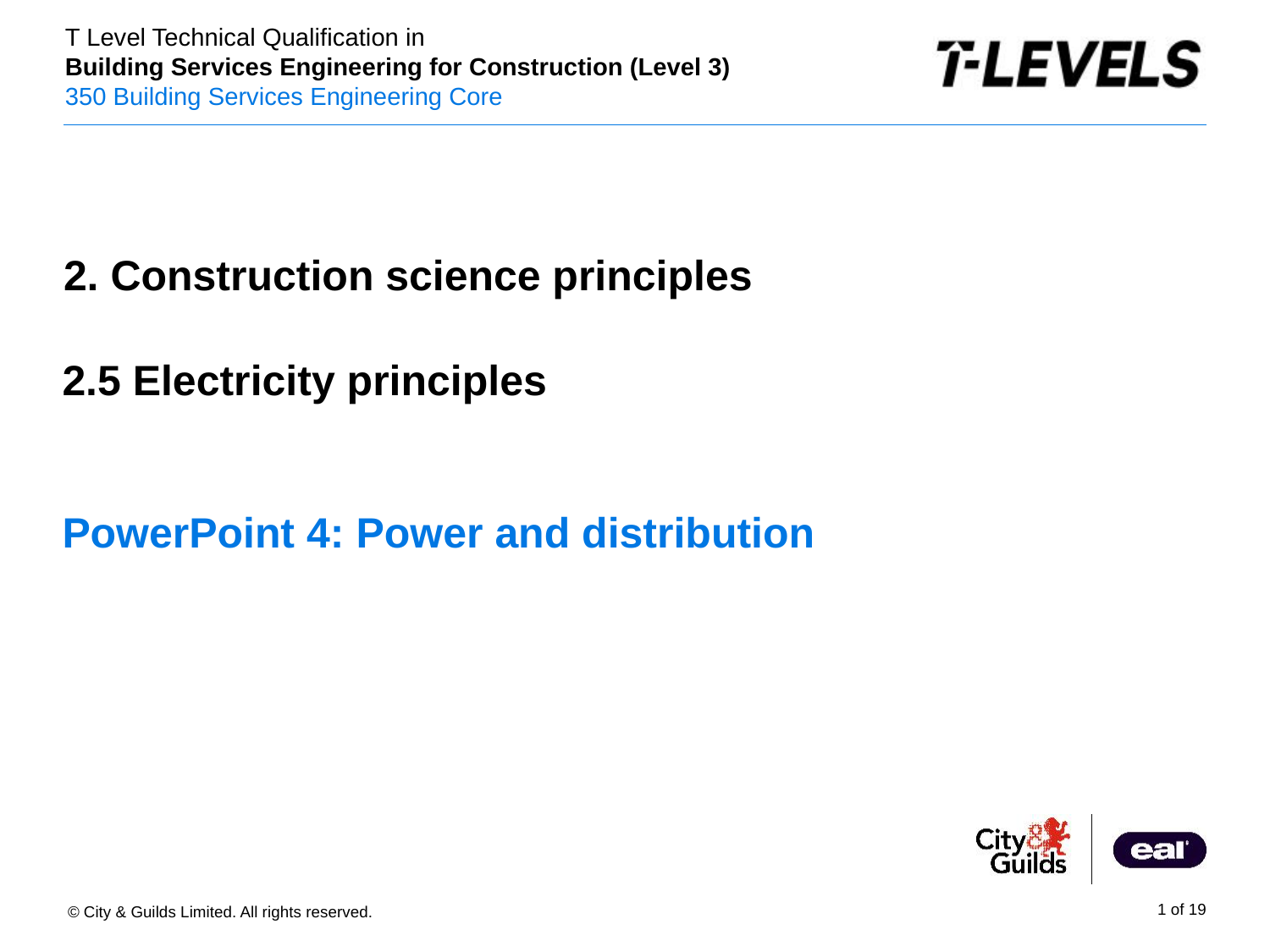

2. Construction science principles

2.5 Electricity principles
PowerPoint 4: Power and distribution